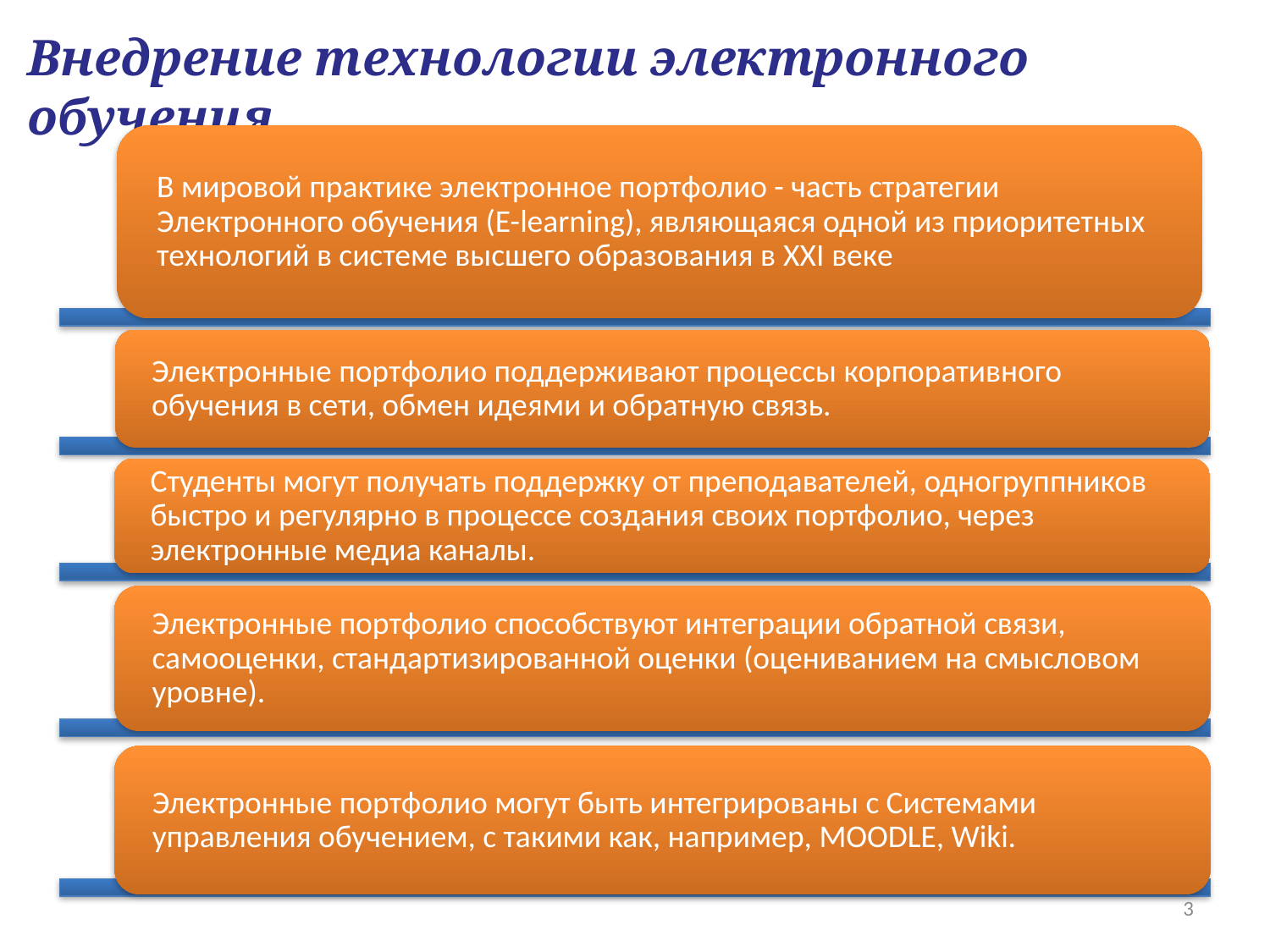

Внедрение технологии электронного обучения
В мировой практике электронное портфолио - часть стратегии Электронного обучения (E-learning), являющаяся одной из приоритетных технологий в системе высшего образования в XXI веке
Электронные портфолио поддерживают процессы корпоративного обучения в сети, обмен идеями и обратную связь.
Студенты могут получать поддержку от преподавателей, одногруппников быстро и регулярно в процессе создания своих портфолио, через электронные медиа каналы.
Электронные портфолио способствуют интеграции обратной связи, самооценки, стандартизированной оценки (оцениванием на смысловом уровне).
Электронные портфолио могут быть интегрированы с Системами управления обучением, с такими как, например, MOODLE, Wiki.
3